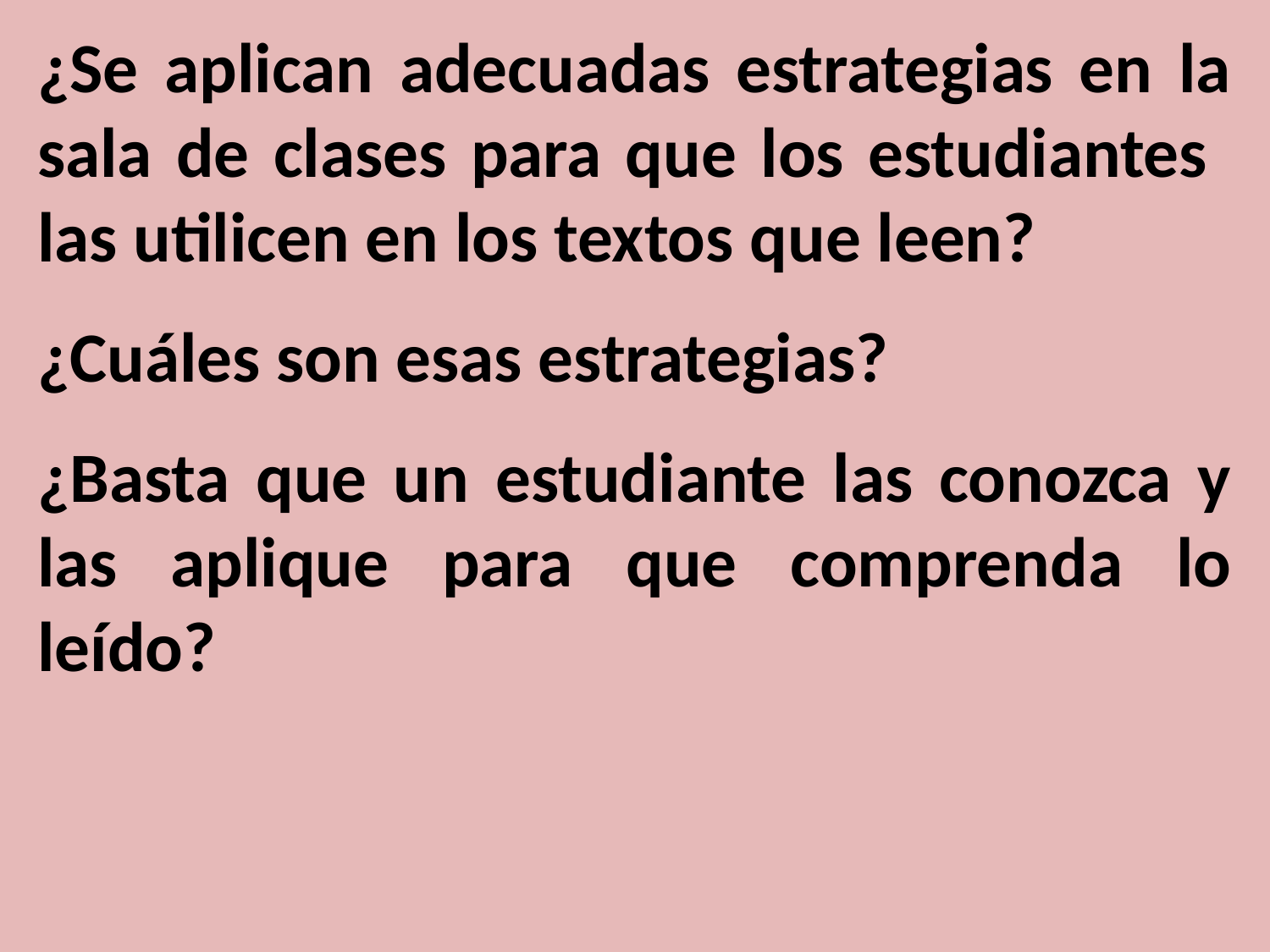

¿Se aplican adecuadas estrategias en la sala de clases para que los estudiantes  las utilicen en los textos que leen?
¿Cuáles son esas estrategias?
¿Basta que un estudiante las conozca y las aplique para que comprenda lo leído?